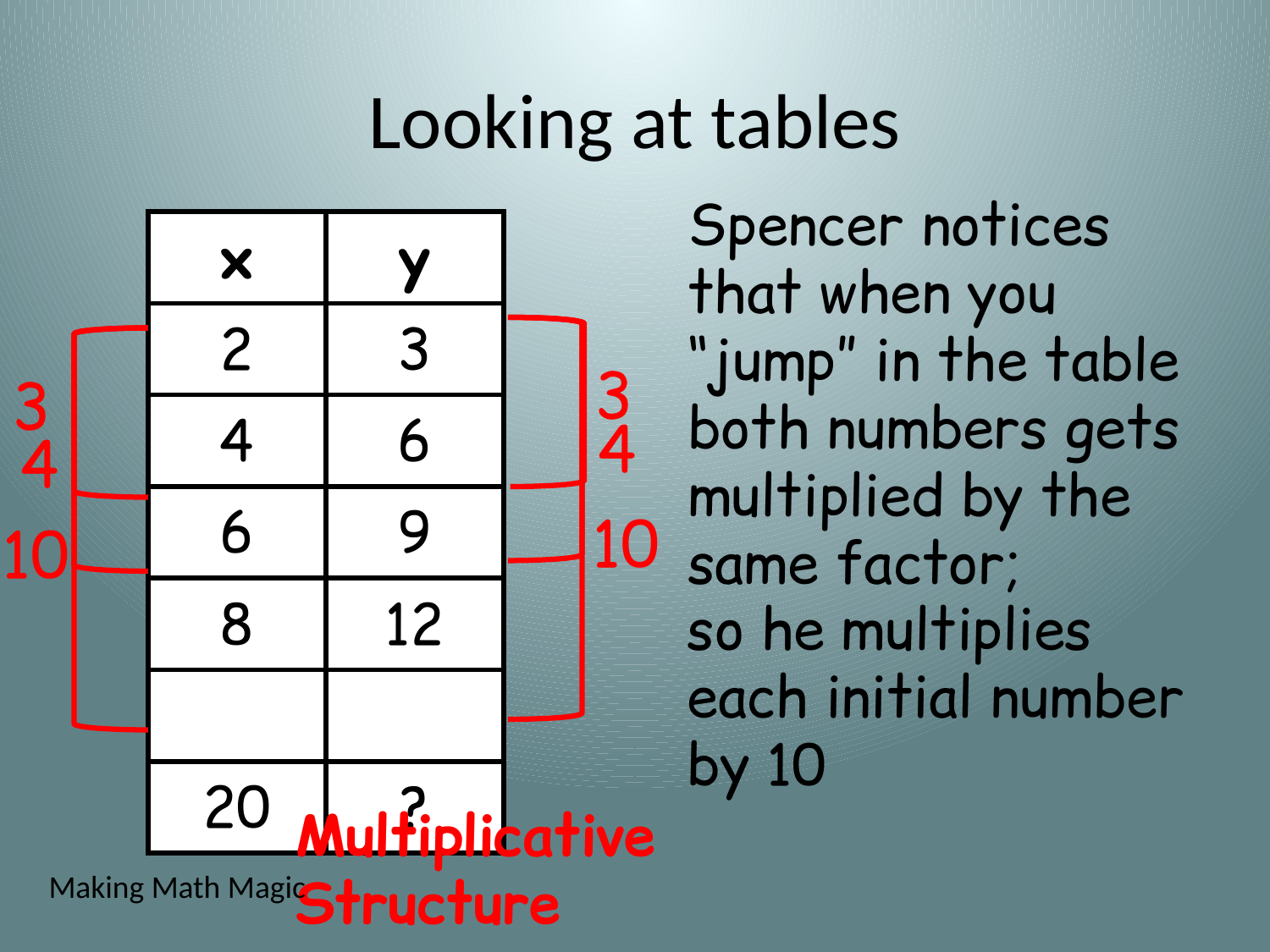

# Looking at tables
Spencer notices that when you “jump” in the table both numbers gets multiplied by the same factor;
| x | y |
| --- | --- |
| 2 | 3 |
| 4 | 6 |
| 6 | 9 |
| 8 | 12 |
|  |  |
| 20 | ? |

3
3
4
4
10
10
so he multiplies each initial number by 10
Multiplicative Structure
Making Math Magic